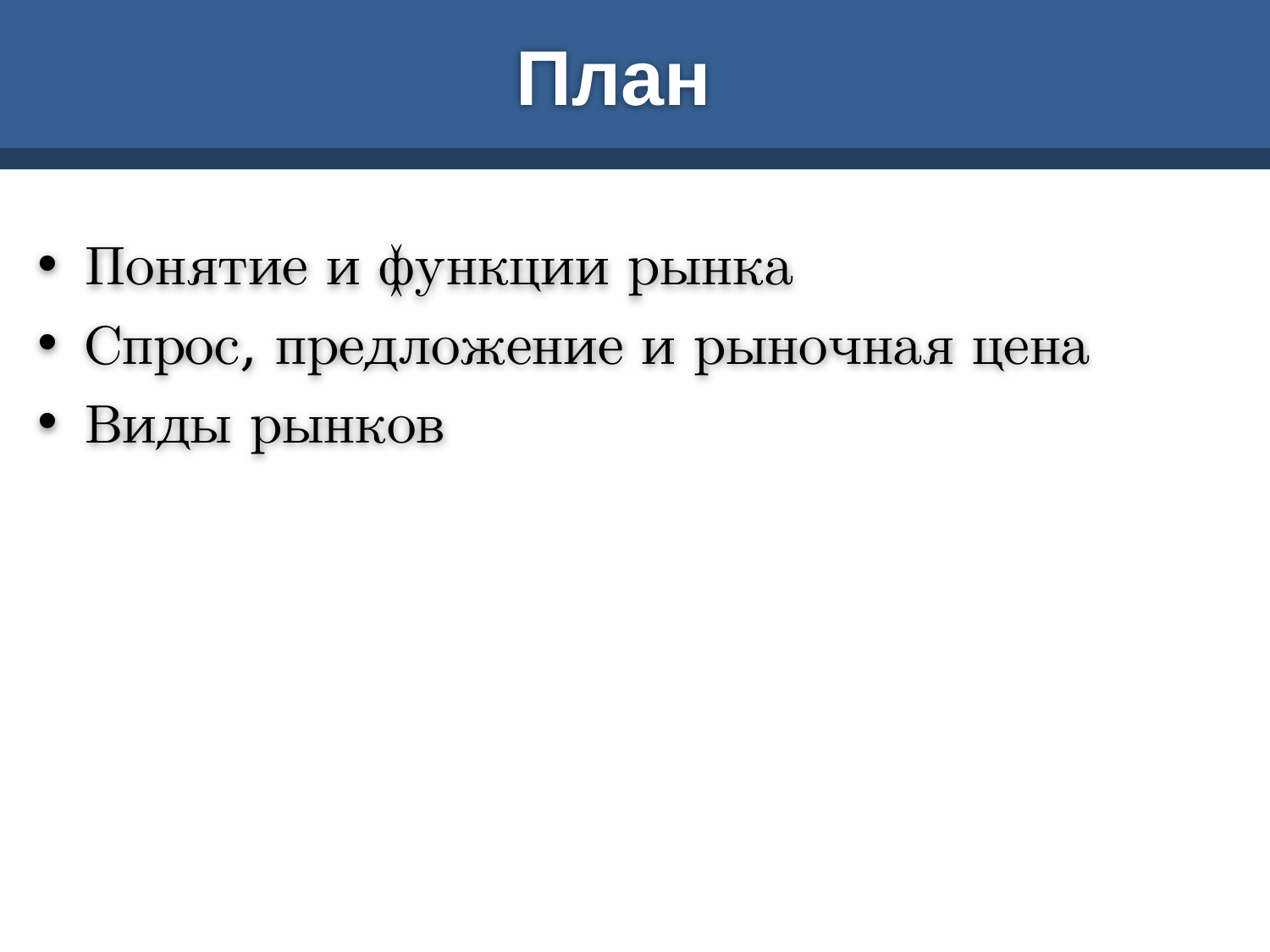

# План
Понятие и функции рынка
Спрос, предложение и рыночная цена
Виды рынков